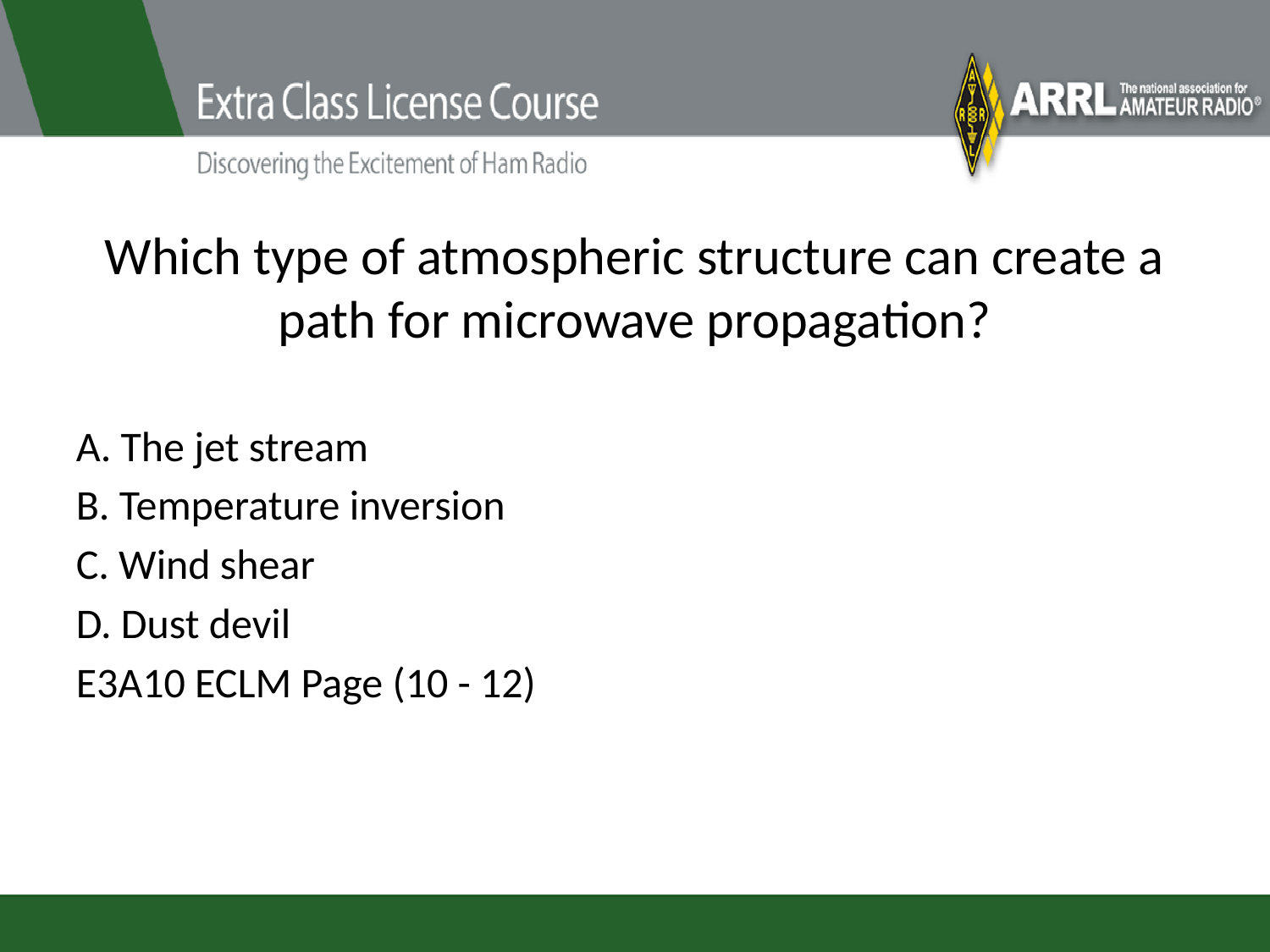

# Which type of atmospheric structure can create a path for microwave propagation?
A. The jet stream
B. Temperature inversion
C. Wind shear
D. Dust devil
E3A10 ECLM Page (10 - 12)